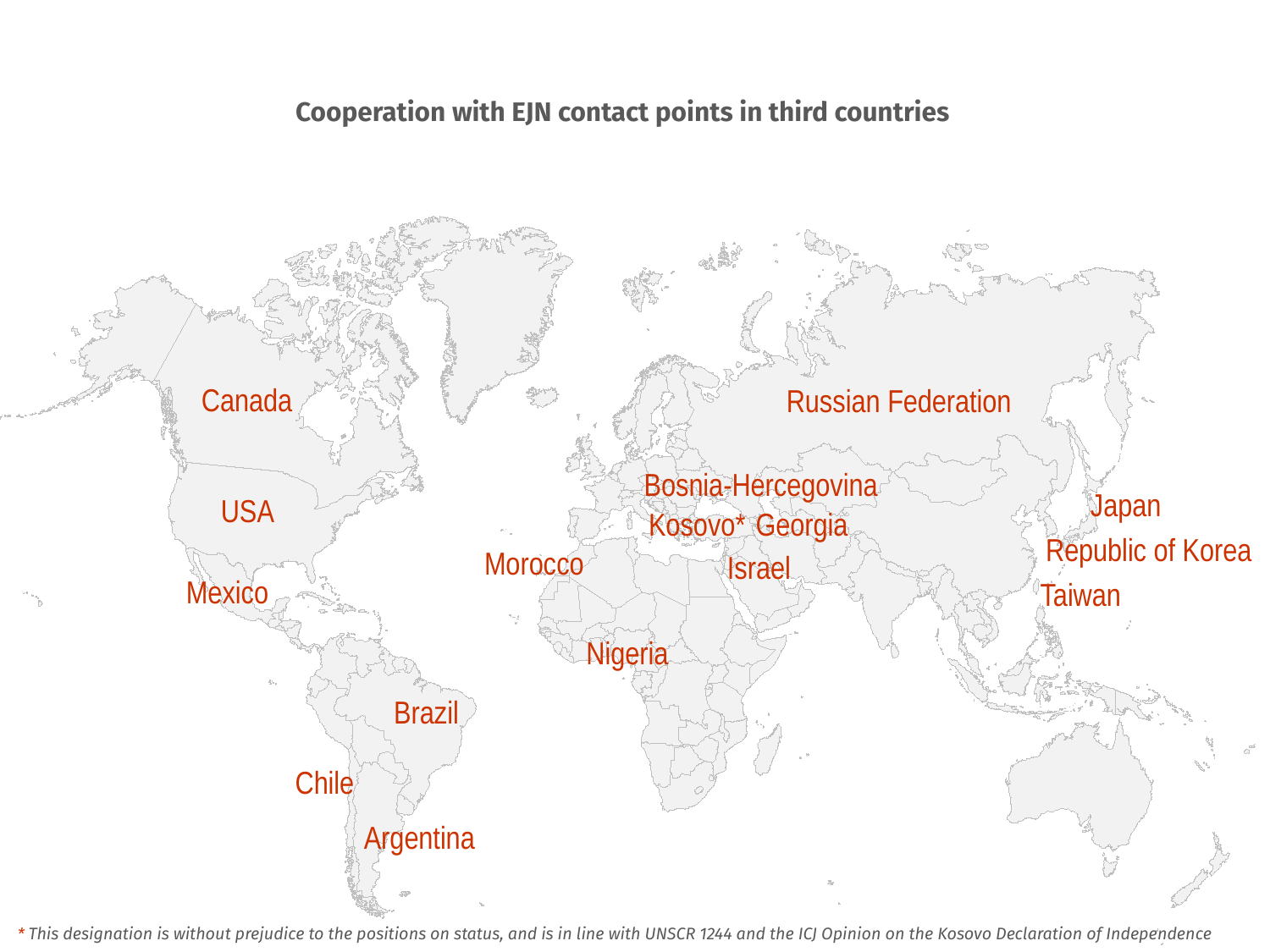

# Cooperation with EJN contact points in third countries

Canada
Russian Federation
Bosnia-Hercegovina
Japan
USA
Kosovo*
Georgia
Republic of Korea
Morocco
Israel
Mexico
Taiwan
Nigeria
Brazil
Chile

Argentina
* This designation is without prejudice to the positions on status, and is in line with UNSCR 1244 and the ICJ Opinion on the Kosovo Declaration of Independence